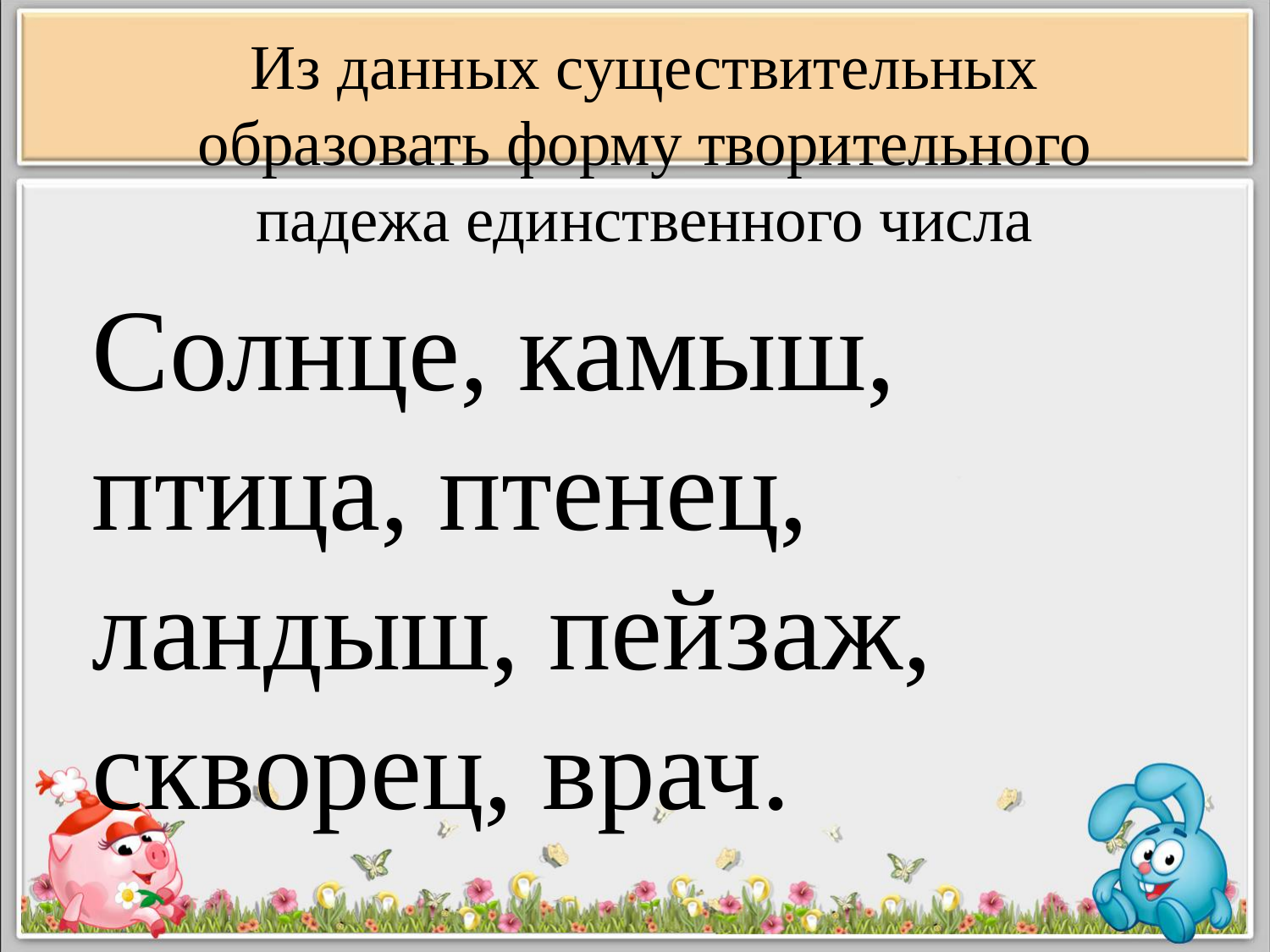

Из данных существительных образовать форму творительного падежа единственного числа

Солнце, камыш, птица, птенец, ландыш, пейзаж, скворец, врач.